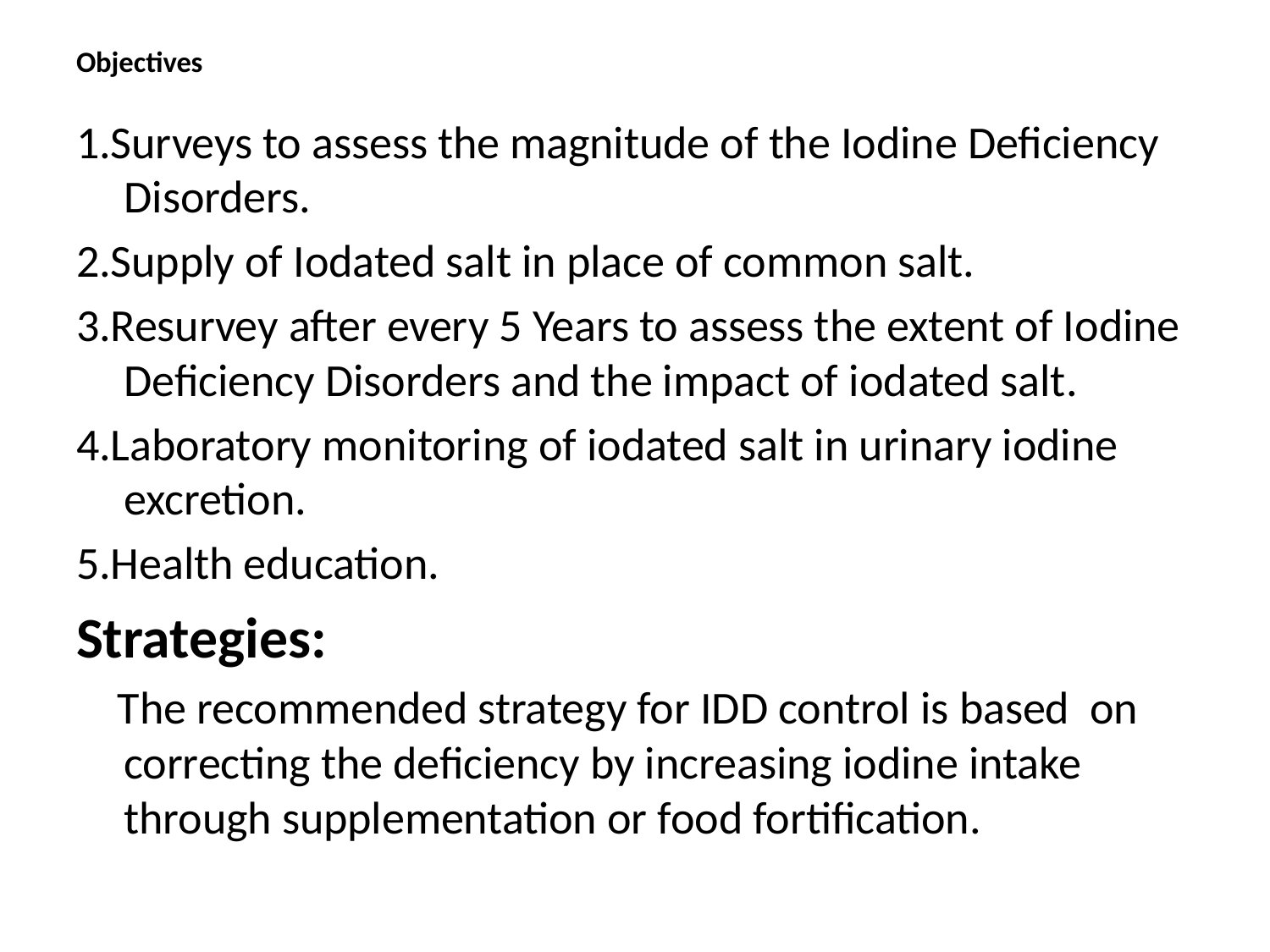

# Objectives
1.Surveys to assess the magnitude of the Iodine Deficiency Disorders.
2.Supply of Iodated salt in place of common salt.
3.Resurvey after every 5 Years to assess the extent of Iodine Deficiency Disorders and the impact of iodated salt.
4.Laboratory monitoring of iodated salt in urinary iodine excretion.
5.Health education.
Strategies:
    The recommended strategy for IDD control is based  on correcting the deficiency by increasing iodine intake through supplementation or food fortification.